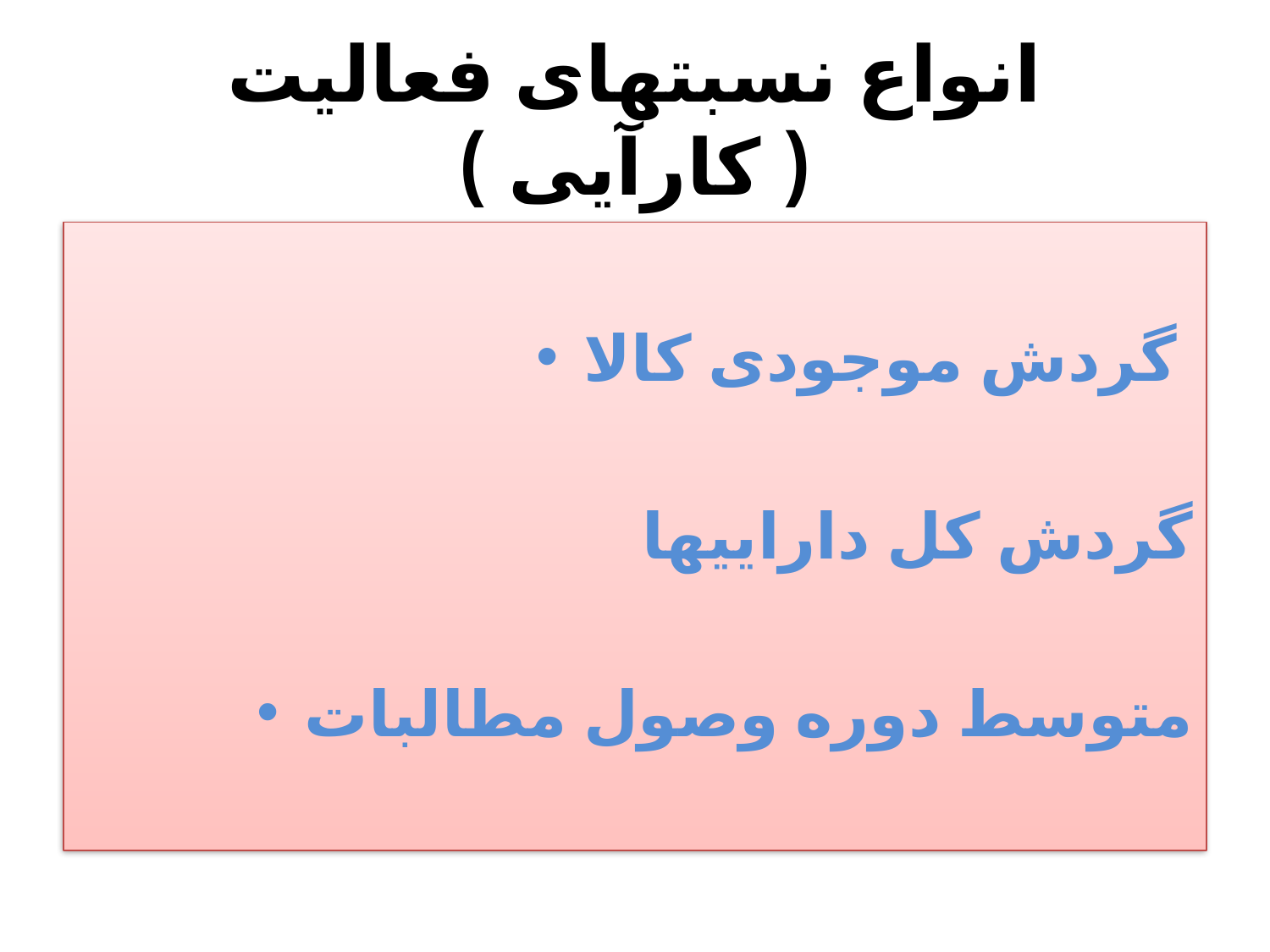

# انواع نسبتهای فعالیت ( کارآیی )

گردش موجودی کالا

 گردش کل داراییها

متوسط دوره وصول مطالبات